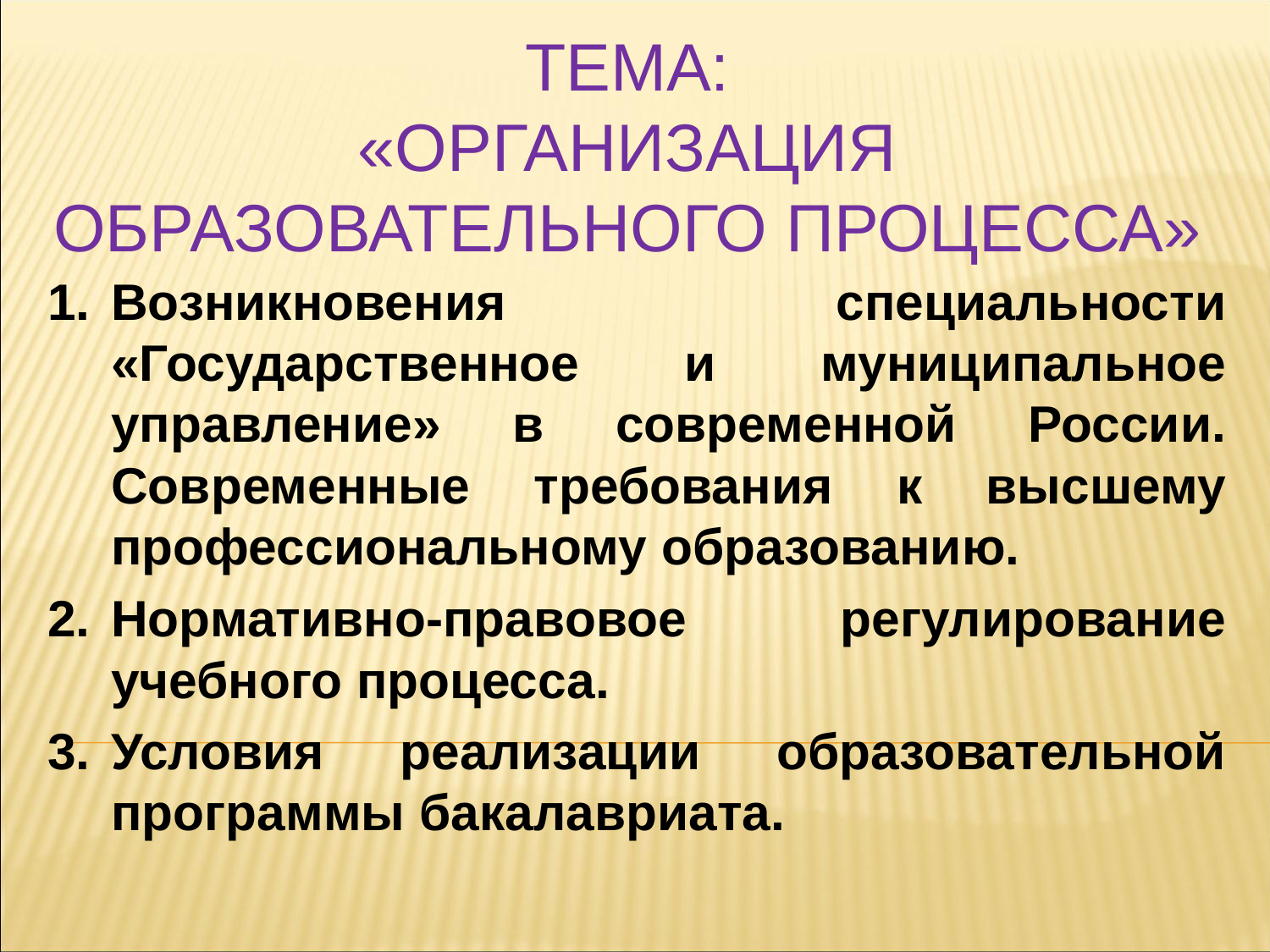

# Тема: «Организация образовательного процесса»
Возникновения специальности «Государственное и муниципальное управление» в современной России. Современные требования к высшему профессиональному образованию.
Нормативно-правовое регулирование учебного процесса.
Условия реализации образовательной программы бакалавриата.